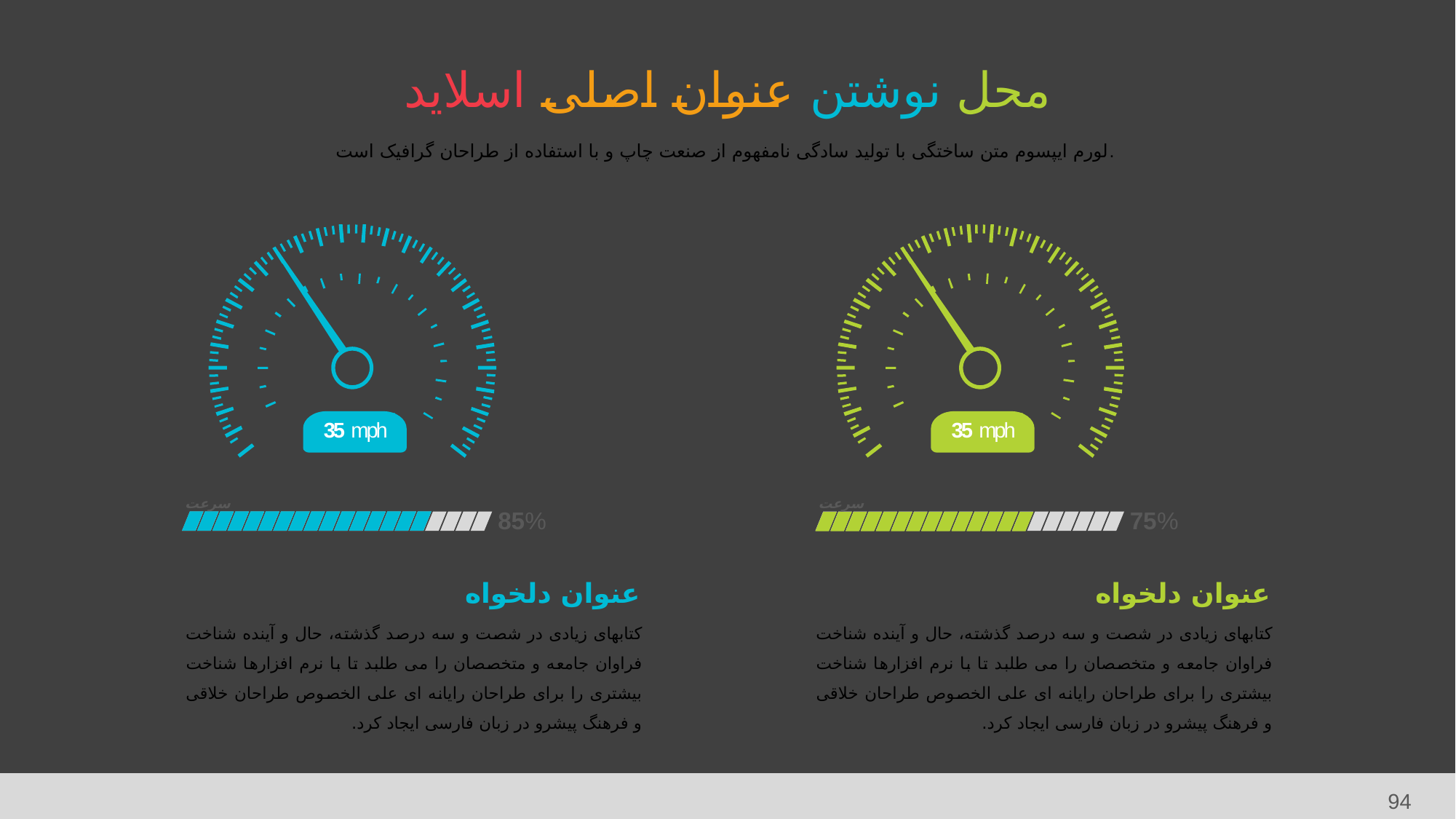

محل نوشتن عنوان اصلی اسلاید
لورم ایپسوم متن ساختگی با تولید سادگی نامفهوم از صنعت چاپ و با استفاده از طراحان گرافیک است.

35 mph
سرعت

35 mph
سرعت

75%
85%

عنوان دلخواه
عنوان دلخواه
کتابهای زیادی در شصت و سه درصد گذشته، حال و آینده شناخت فراوان جامعه و متخصصان را می طلبد تا با نرم افزارها شناخت بیشتری را برای طراحان رایانه ای علی الخصوص طراحان خلاقی و فرهنگ پیشرو در زبان فارسی ایجاد کرد.
کتابهای زیادی در شصت و سه درصد گذشته، حال و آینده شناخت فراوان جامعه و متخصصان را می طلبد تا با نرم افزارها شناخت بیشتری را برای طراحان رایانه ای علی الخصوص طراحان خلاقی و فرهنگ پیشرو در زبان فارسی ایجاد کرد.

94